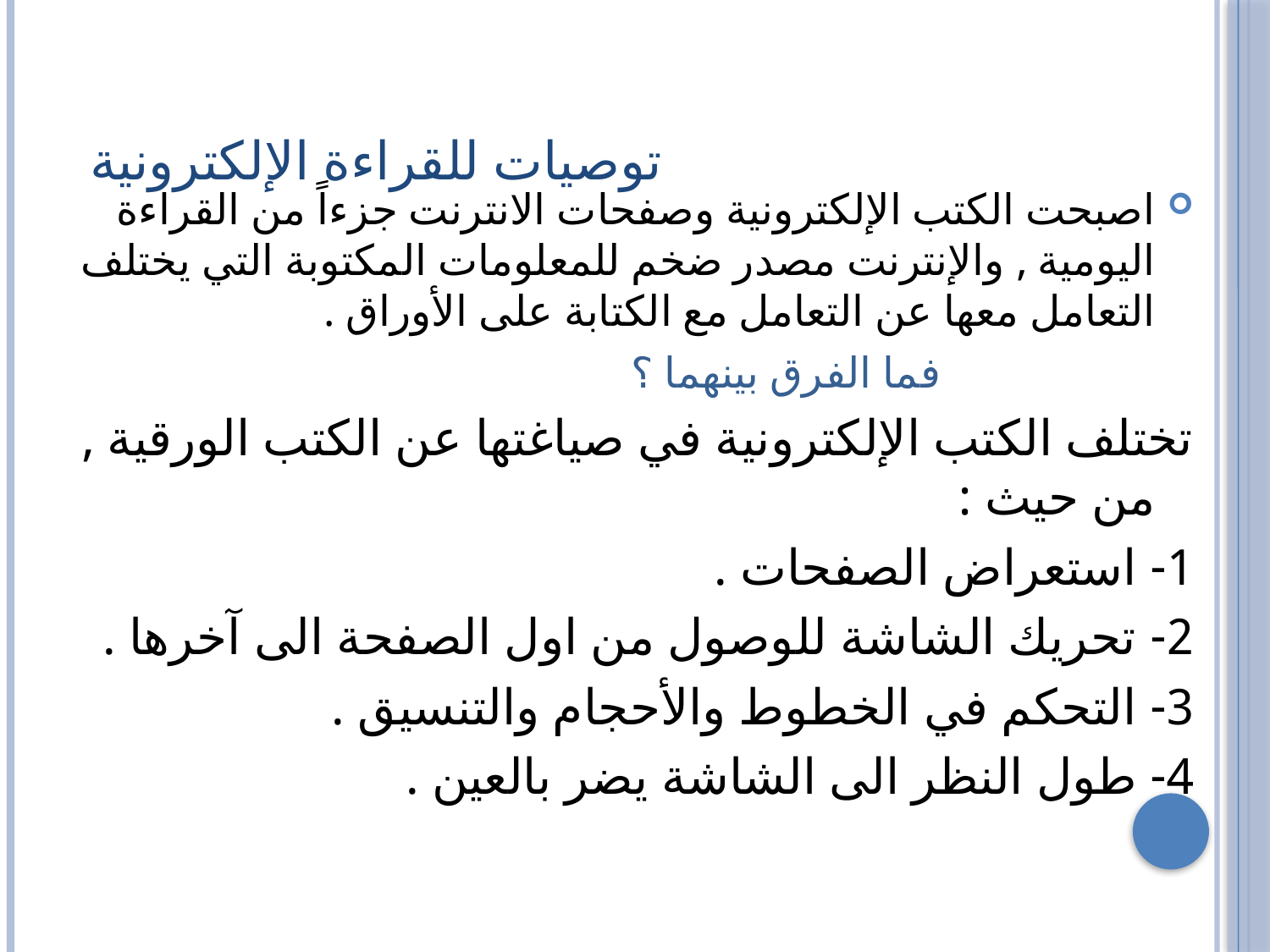

# توصيات للقراءة الإلكترونية
اصبحت الكتب الإلكترونية وصفحات الانترنت جزءاً من القراءة اليومية , والإنترنت مصدر ضخم للمعلومات المكتوبة التي يختلف التعامل معها عن التعامل مع الكتابة على الأوراق .
                       فما الفرق بينهما ؟
تختلف الكتب الإلكترونية في صياغتها عن الكتب الورقية , من حيث :
1- استعراض الصفحات .
2- تحريك الشاشة للوصول من اول الصفحة الى آخرها .
3- التحكم في الخطوط والأحجام والتنسيق .
4- طول النظر الى الشاشة يضر بالعين .